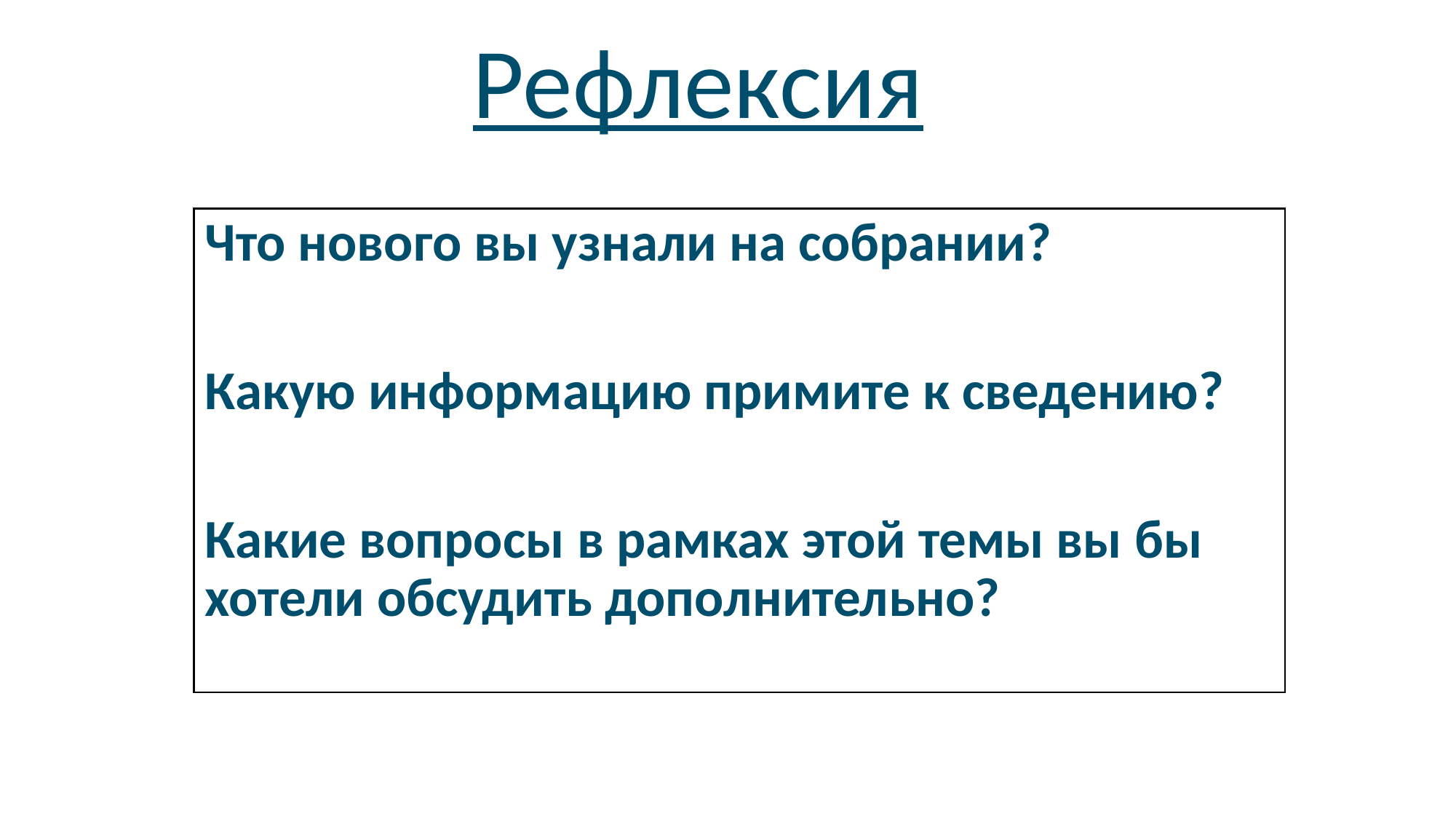

# Рефлексия
Что нового вы узнали на собрании?

Какую информацию примите к сведению?

Какие вопросы в рамках этой темы вы бы хотели обсудить дополнительно?